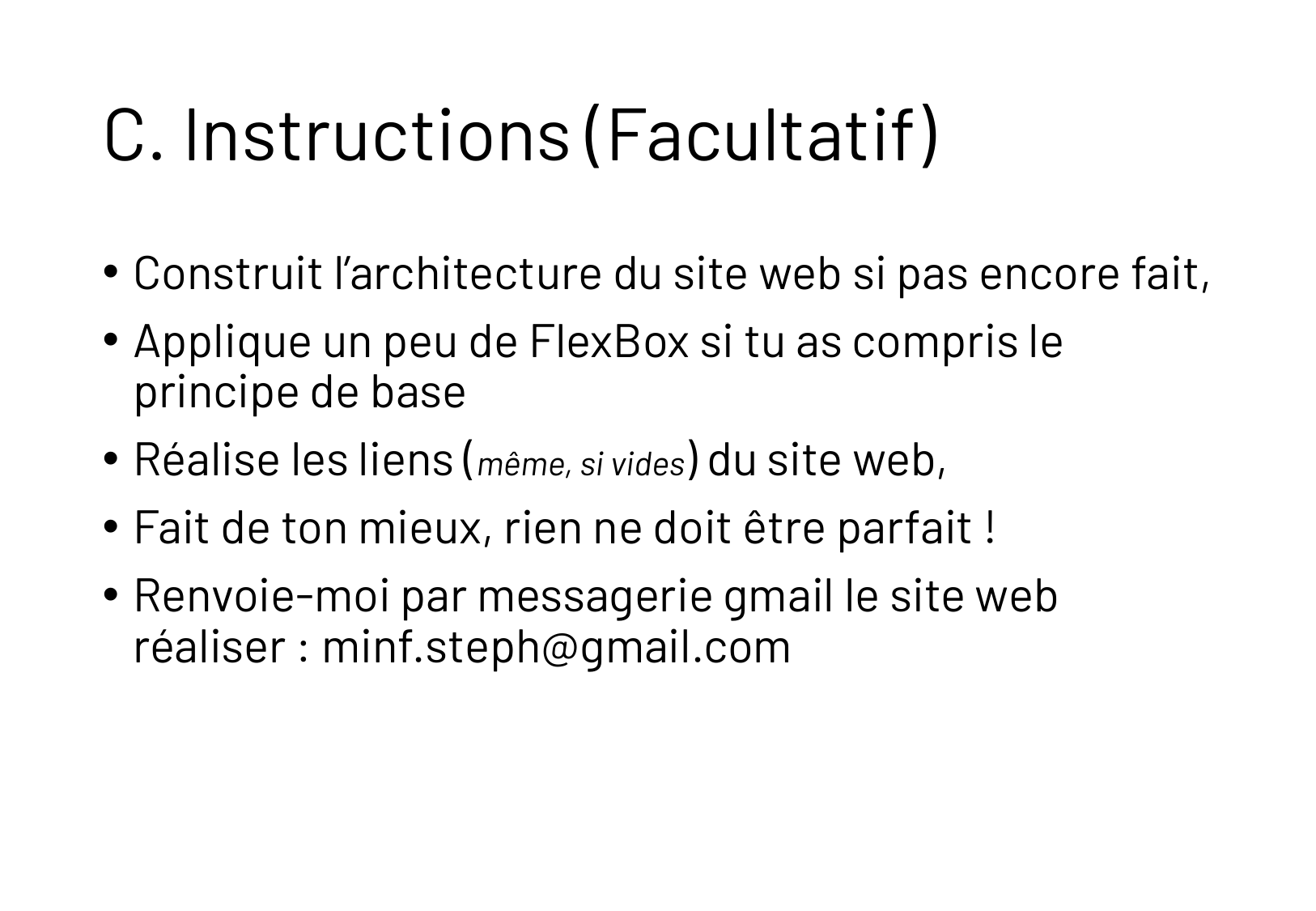

# C. Instructions (Facultatif)
Construit l’architecture du site web si pas encore fait,
Applique un peu de FlexBox si tu as compris le principe de base
Réalise les liens (même, si vides) du site web,
Fait de ton mieux, rien ne doit être parfait !
Renvoie-moi par messagerie gmail le site web réaliser : minf.steph@gmail.com